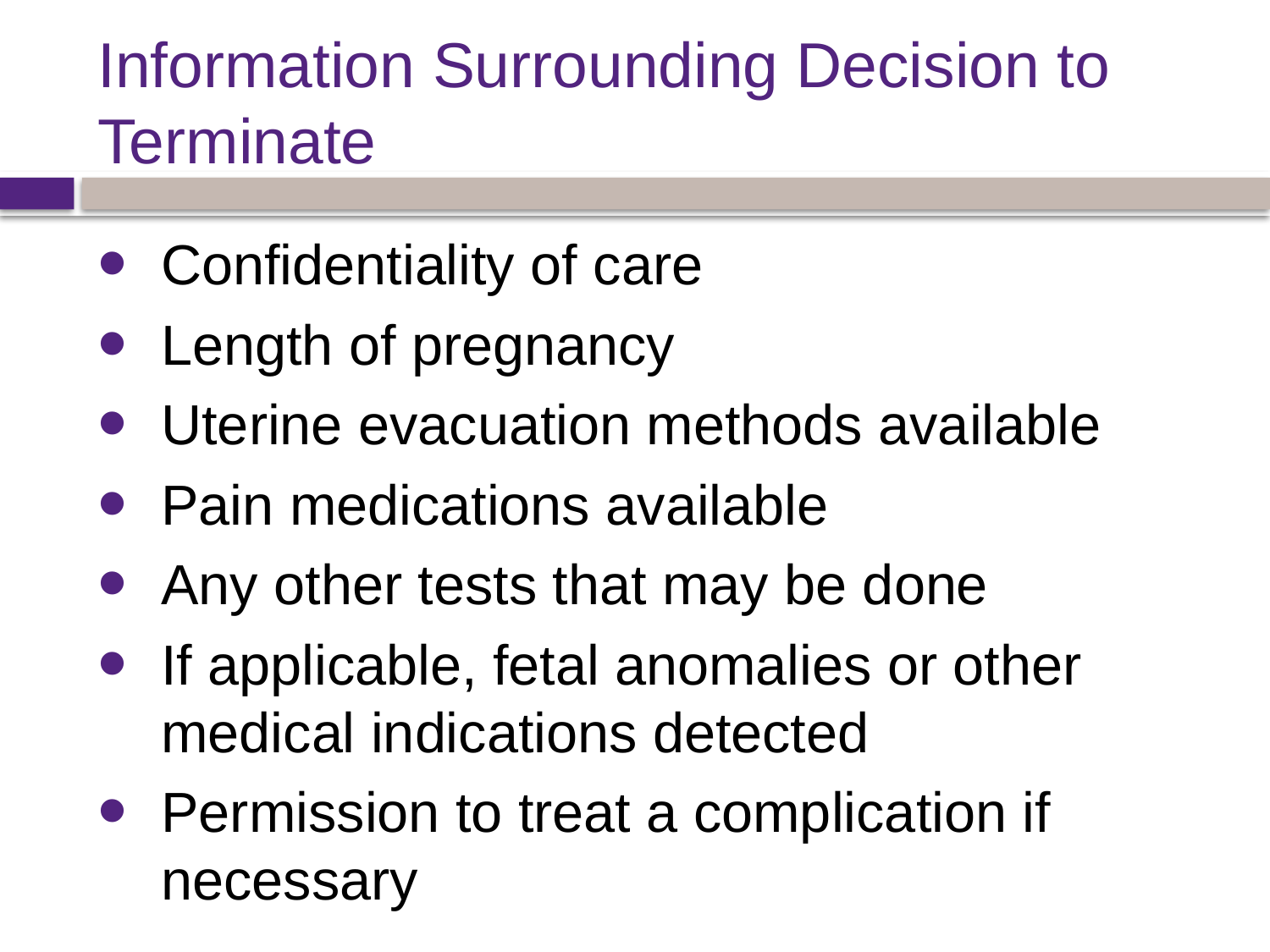

# Information Surrounding Decision to Terminate
Confidentiality of care
Length of pregnancy
Uterine evacuation methods available
Pain medications available
Any other tests that may be done
If applicable, fetal anomalies or other medical indications detected
Permission to treat a complication if necessary